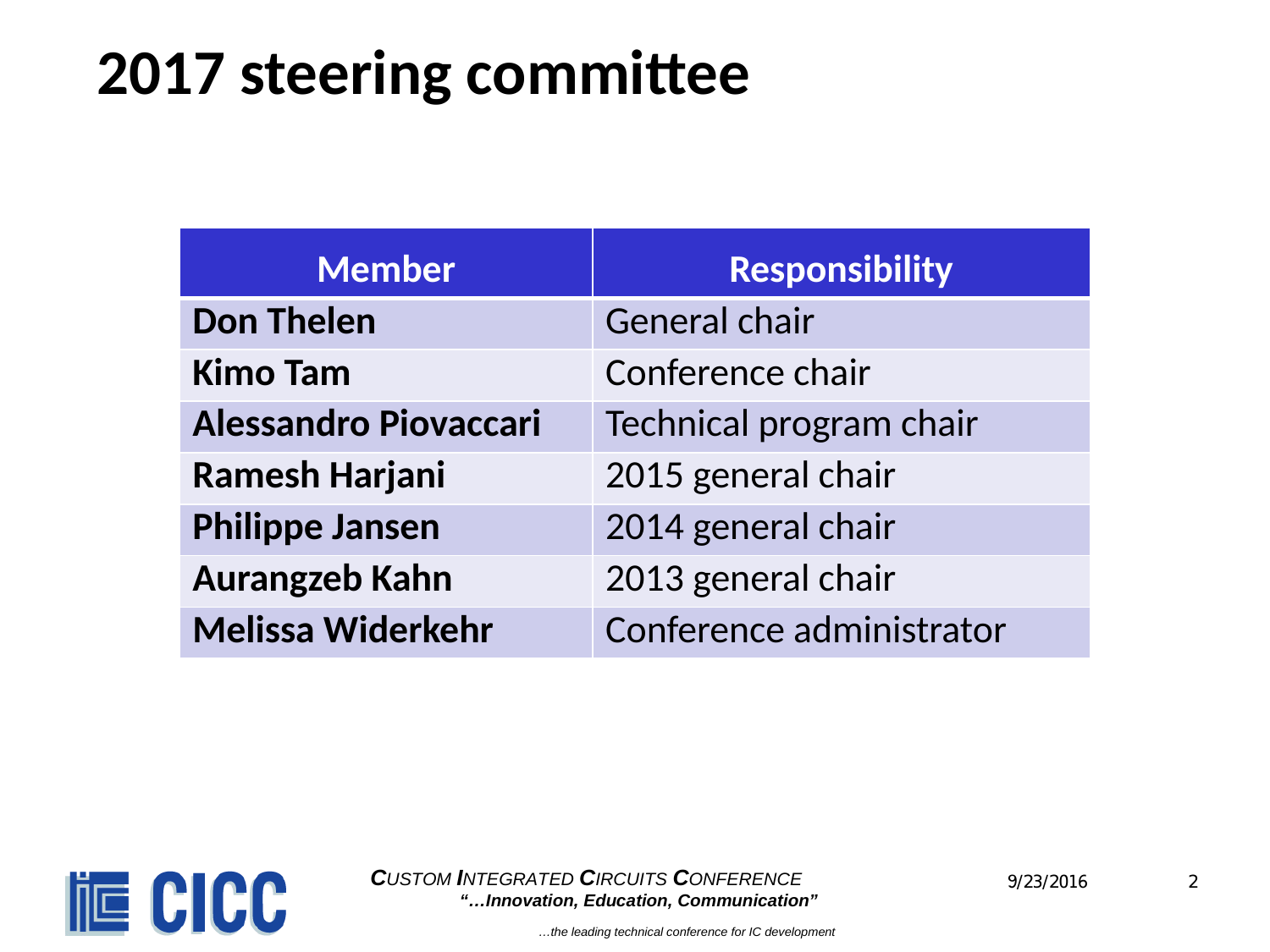

# 2017 steering committee
| Member | Responsibility |
| --- | --- |
| Don Thelen | General chair |
| Kimo Tam | Conference chair |
| Alessandro Piovaccari | Technical program chair |
| Ramesh Harjani | 2015 general chair |
| Philippe Jansen | 2014 general chair |
| Aurangzeb Kahn | 2013 general chair |
| Melissa Widerkehr | Conference administrator |